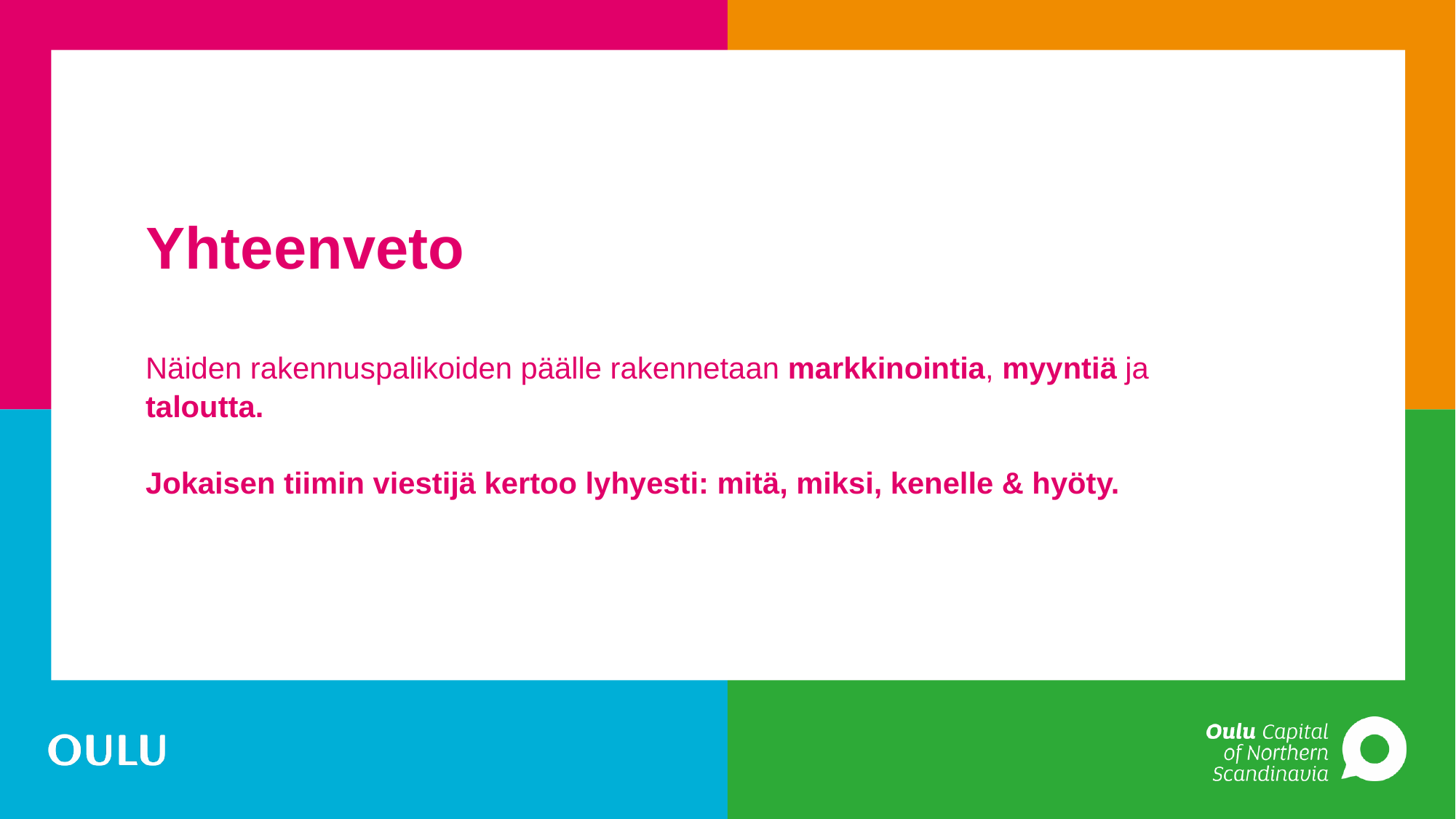

#
Yhteenveto
Näiden rakennuspalikoiden päälle rakennetaan markkinointia, myyntiä ja taloutta.

Jokaisen tiimin viestijä kertoo lyhyesti: mitä, miksi, kenelle & hyöty.